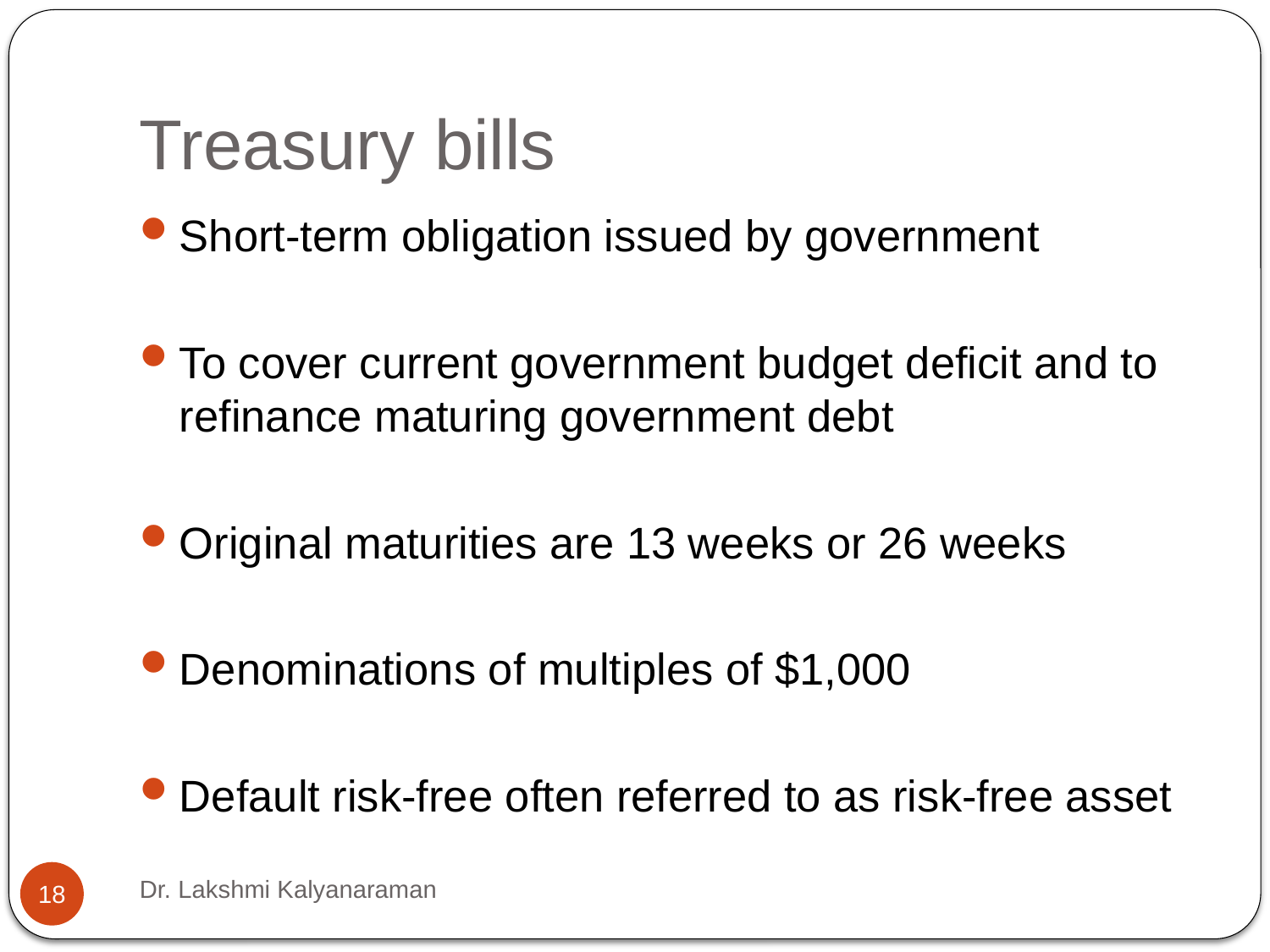

# Treasury bills
Short-term obligation issued by government

To cover current government budget deficit and to refinance maturing government debt

Original maturities are 13 weeks or 26 weeks

Denominations of multiples of $1,000

Default risk-free often referred to as risk-free asset
Dr. Lakshmi Kalyanaraman
18